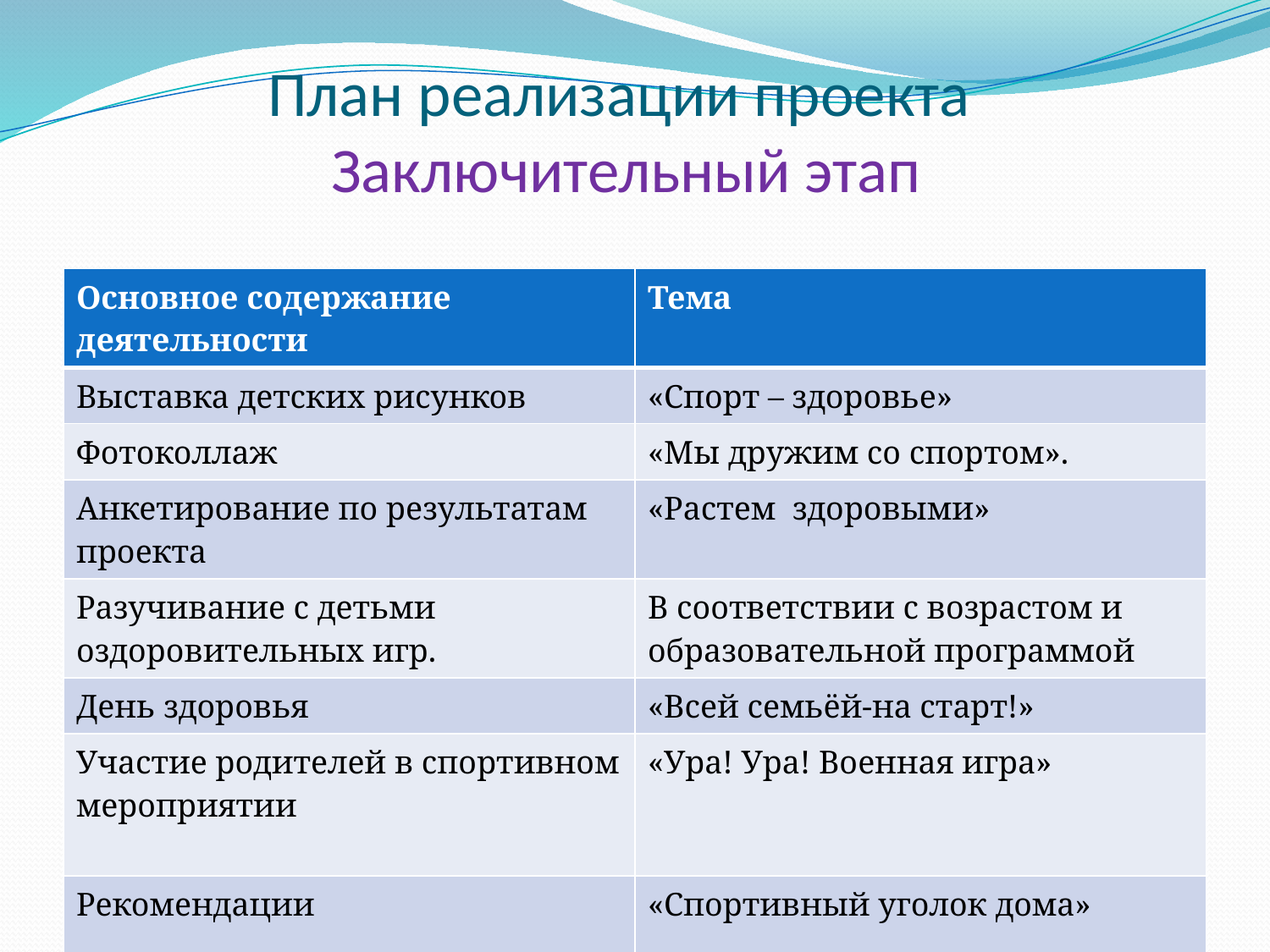

# План реализации проекта Заключительный этап
| Основное содержание деятельности | Тема |
| --- | --- |
| Выставка детских рисунков | «Спорт – здоровье» |
| Фотоколлаж | «Мы дружим со спортом». |
| Анкетирование по результатам проекта | «Растем здоровыми» |
| Разучивание с детьми оздоровительных игр. | В соответствии с возрастом и образовательной программой |
| День здоровья | «Всей семьёй-на старт!» |
| Участие родителей в спортивном мероприятии | «Ура! Ура! Военная игра» |
| Рекомендации | «Спортивный уголок дома» |